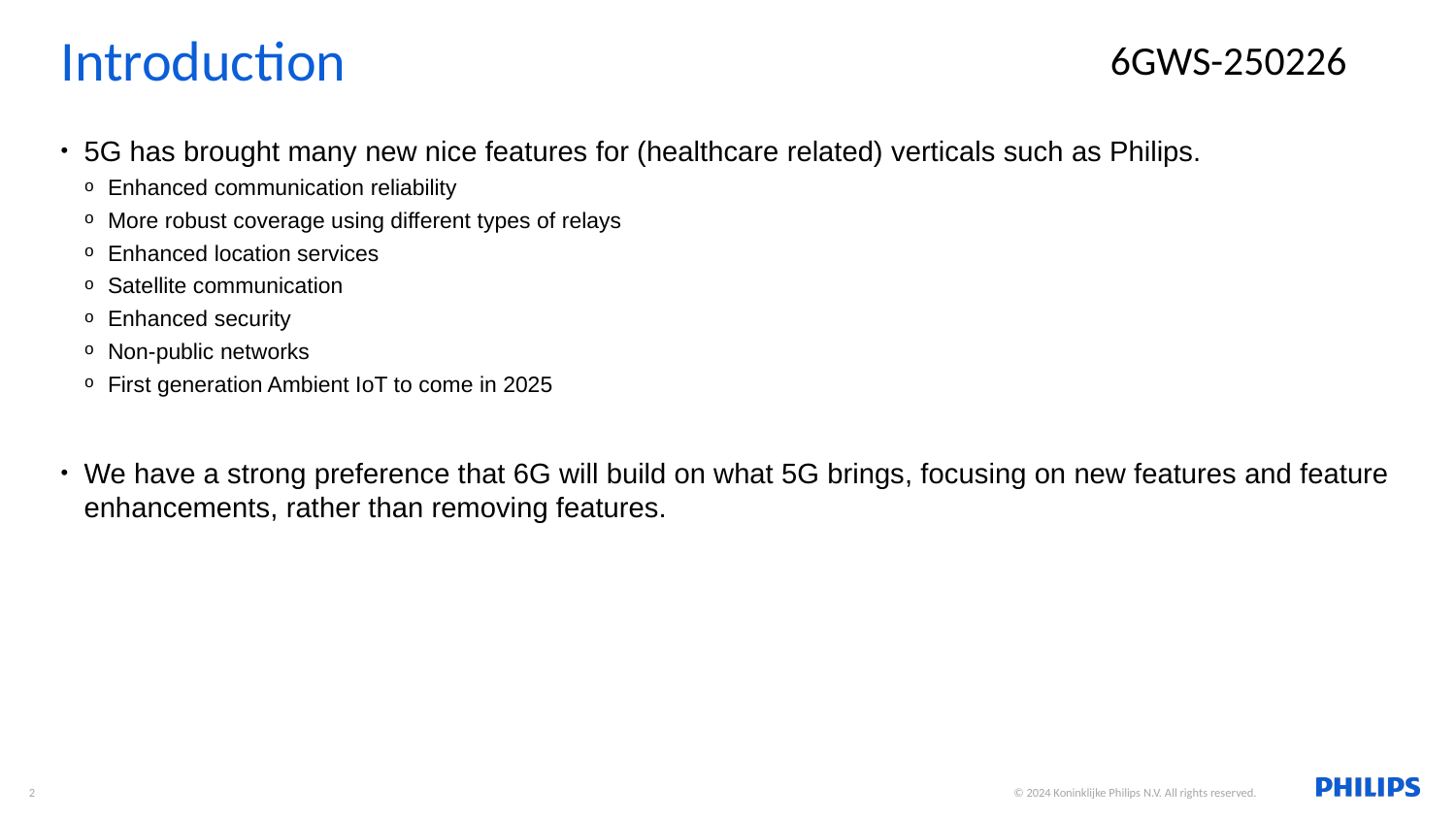

# Introduction
6GWS-250226

5G has brought many new nice features for (healthcare related) verticals such as Philips.
Enhanced communication reliability
More robust coverage using different types of relays
Enhanced location services
Satellite communication
Enhanced security
Non-public networks
First generation Ambient IoT to come in 2025

We have a strong preference that 6G will build on what 5G brings, focusing on new features and feature enhancements, rather than removing features.
2